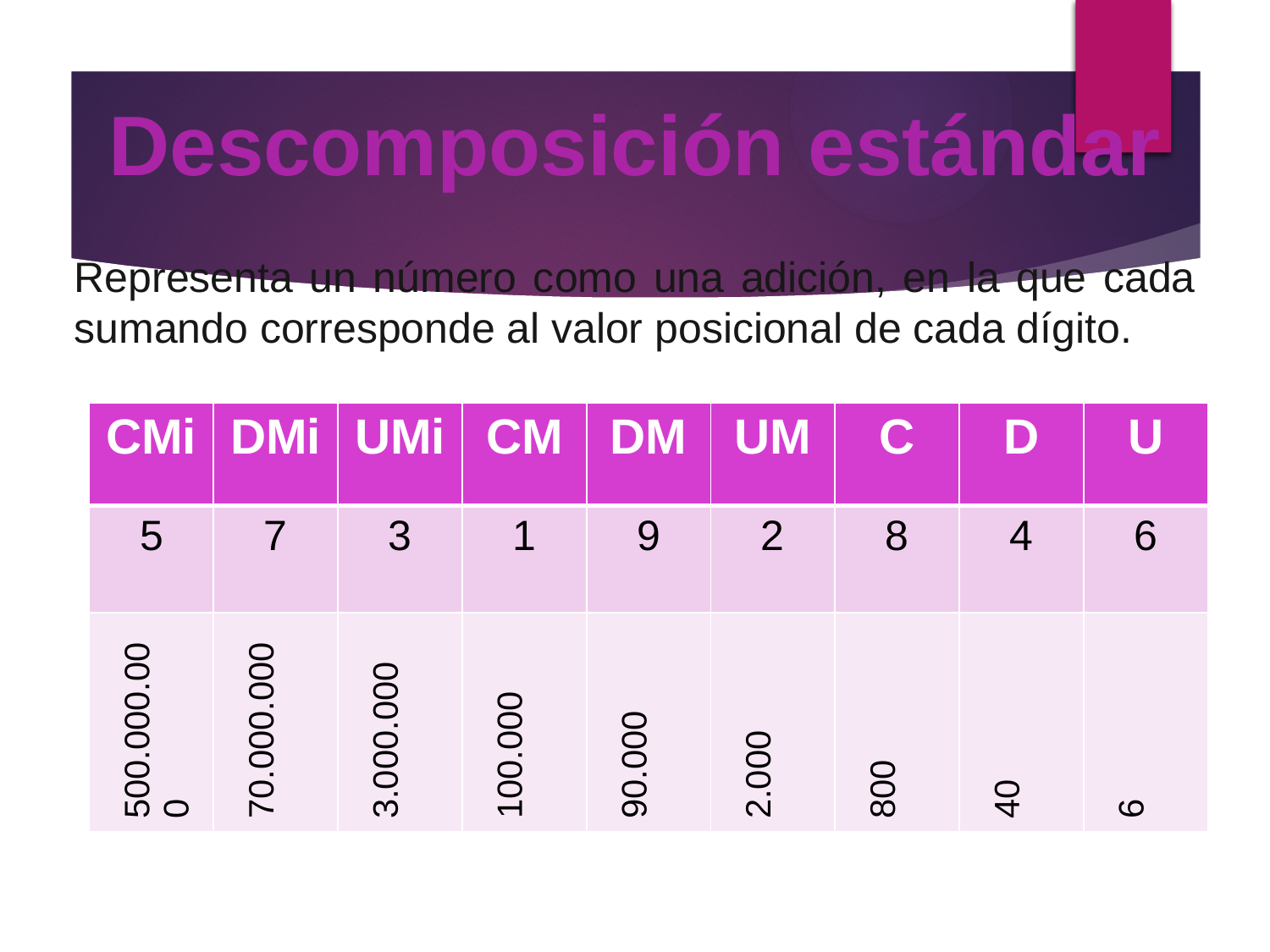

Descomposición estándar
Representa un número como una adición, en la que cada sumando corresponde al valor posicional de cada dígito.
| CMi | DMi | UMi | CM | DM | UM | C | D | U |
| --- | --- | --- | --- | --- | --- | --- | --- | --- |
| 5 | 7 | 3 | 1 | 9 | 2 | 8 | 4 | 6 |
| 500.000.000 | 70.000.000 | 3.000.000 | 100.000 | 90.000 | 2.000 | 800 | 40 | 6 |